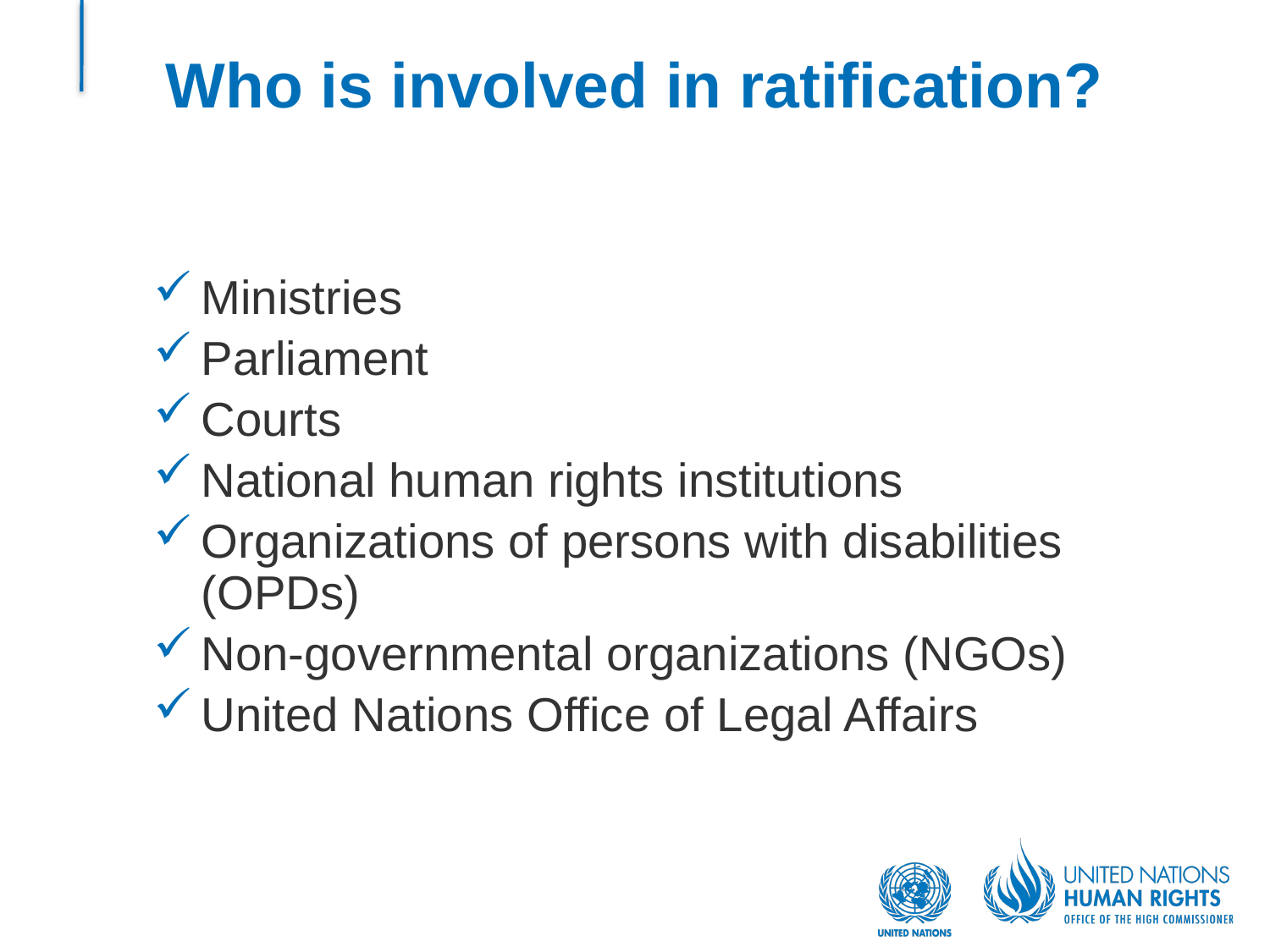

# Who is involved in ratification?

Ministries
Parliament
Courts
National human rights institutions
Organizations of persons with disabilities (OPDs)
Non-governmental organizations (NGOs)
United Nations Office of Legal Affairs